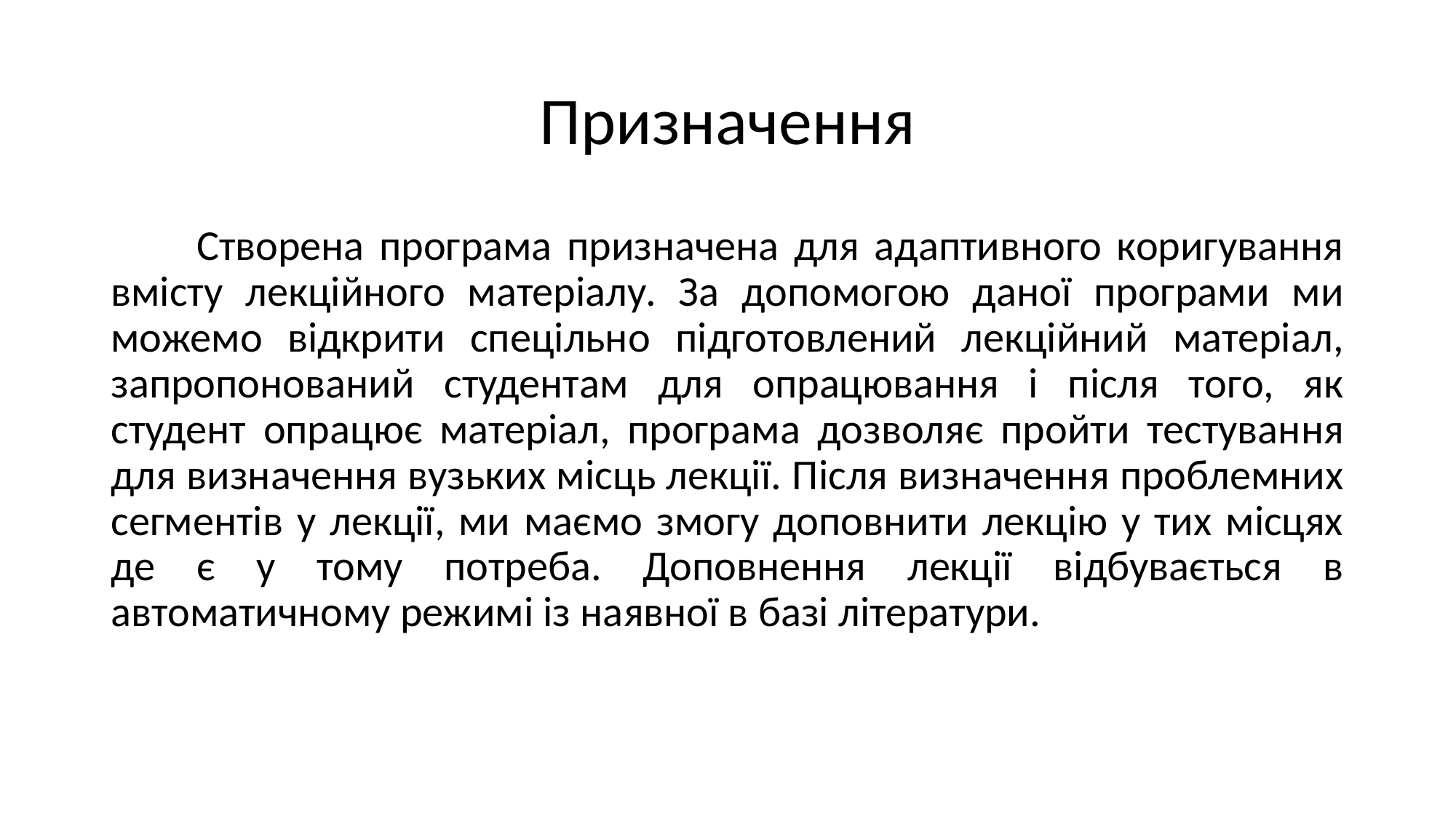

# Призначення
Створена програма призначена для адаптивного коригування вмісту лекційного матеріалу. За допомогою даної програми ми можемо відкрити спецільно підготовлений лекційний матеріал, запропонований студентам для опрацювання і після того, як студент опрацює матеріал, програма дозволяє пройти тестування для визначення вузьких місць лекції. Після визначення проблемних сегментів у лекції, ми маємо змогу доповнити лекцію у тих місцях де є у тому потреба. Доповнення лекції відбувається в автоматичному режимі із наявної в базі літератури.